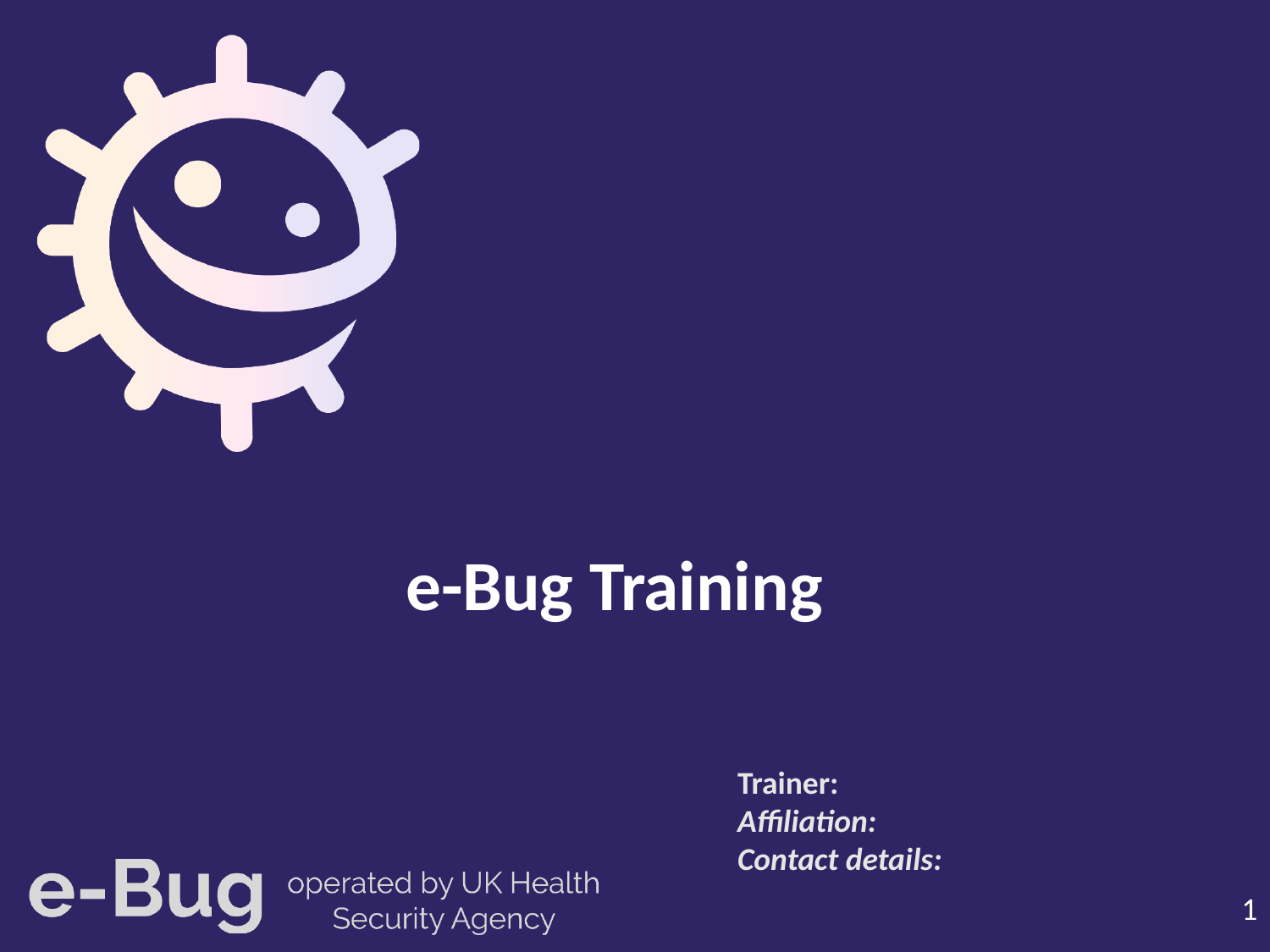

# e-Bug Training
Trainer:
Affiliation:
Contact details:
1